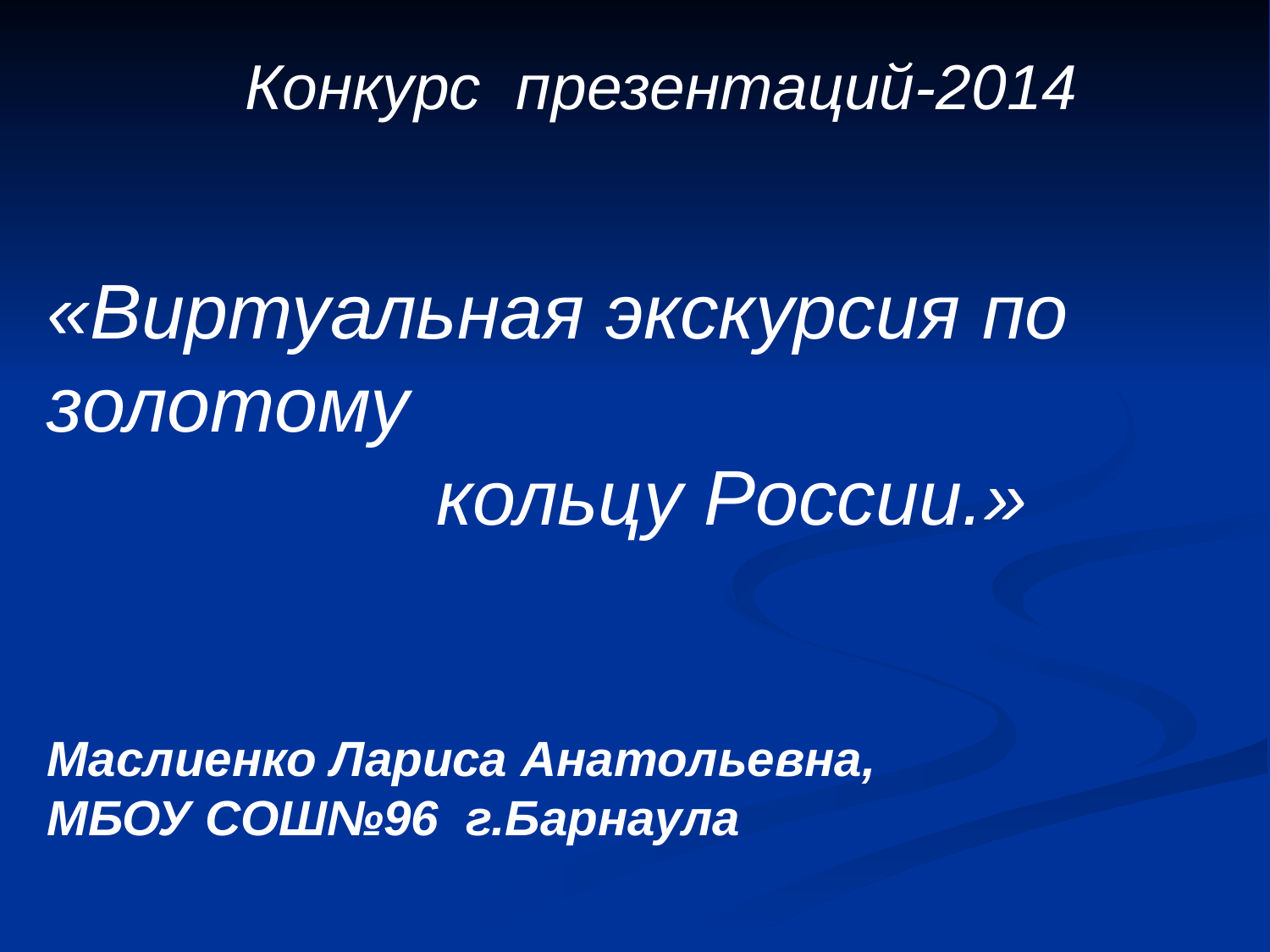

Конкурс  презентаций-2014

«Виртуальная экскурсия по золотому
                  кольцу России.»

Маслиенко Лариса Анатольевна,
МБОУ СОШ№96  г.Барнаула

#